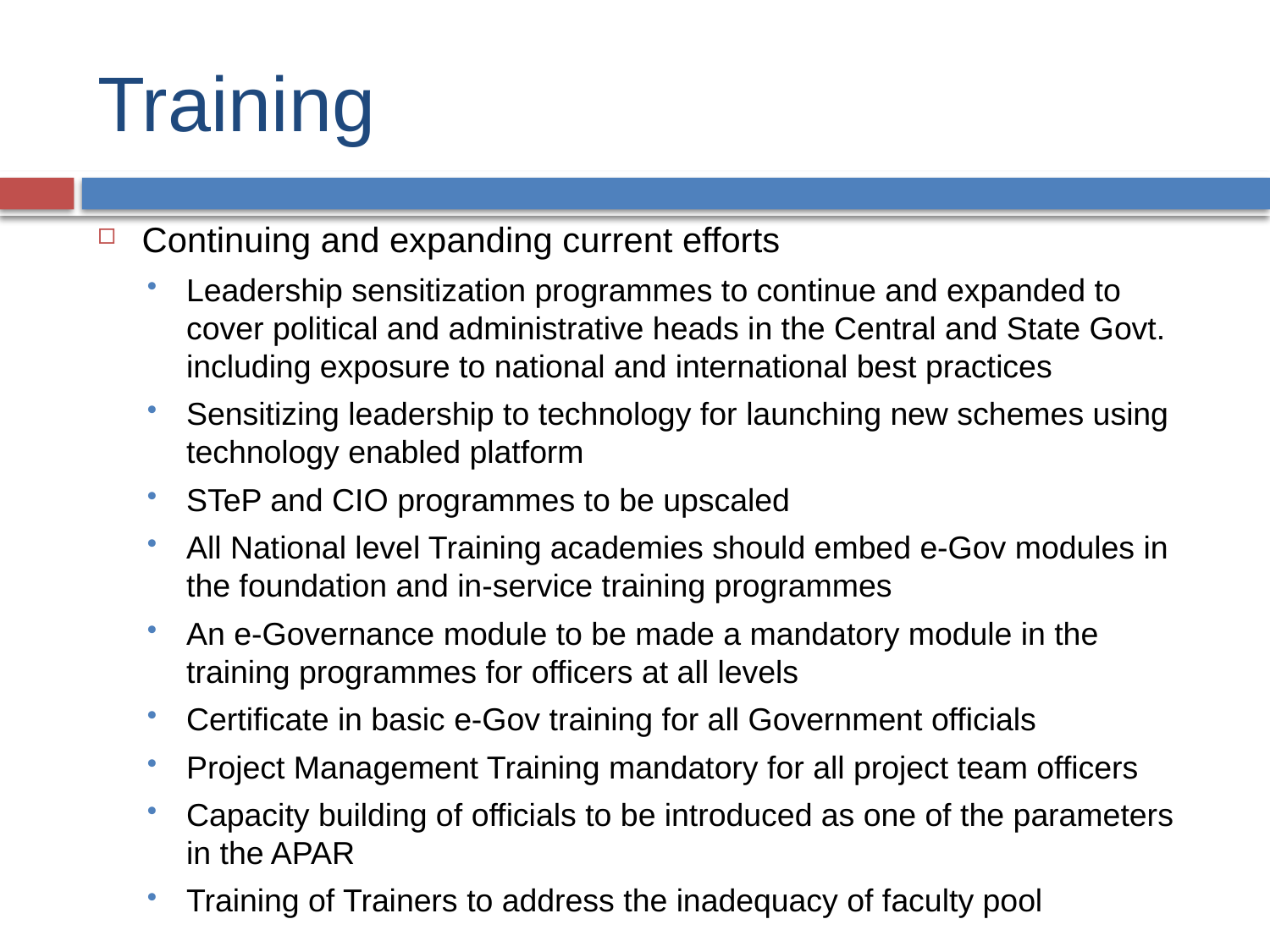

# Training
Continuing and expanding current efforts
Leadership sensitization programmes to continue and expanded to cover political and administrative heads in the Central and State Govt. including exposure to national and international best practices
Sensitizing leadership to technology for launching new schemes using technology enabled platform
STeP and CIO programmes to be upscaled
All National level Training academies should embed e-Gov modules in the foundation and in-service training programmes
An e-Governance module to be made a mandatory module in the training programmes for officers at all levels
Certificate in basic e-Gov training for all Government officials
Project Management Training mandatory for all project team officers
Capacity building of officials to be introduced as one of the parameters in the APAR
Training of Trainers to address the inadequacy of faculty pool